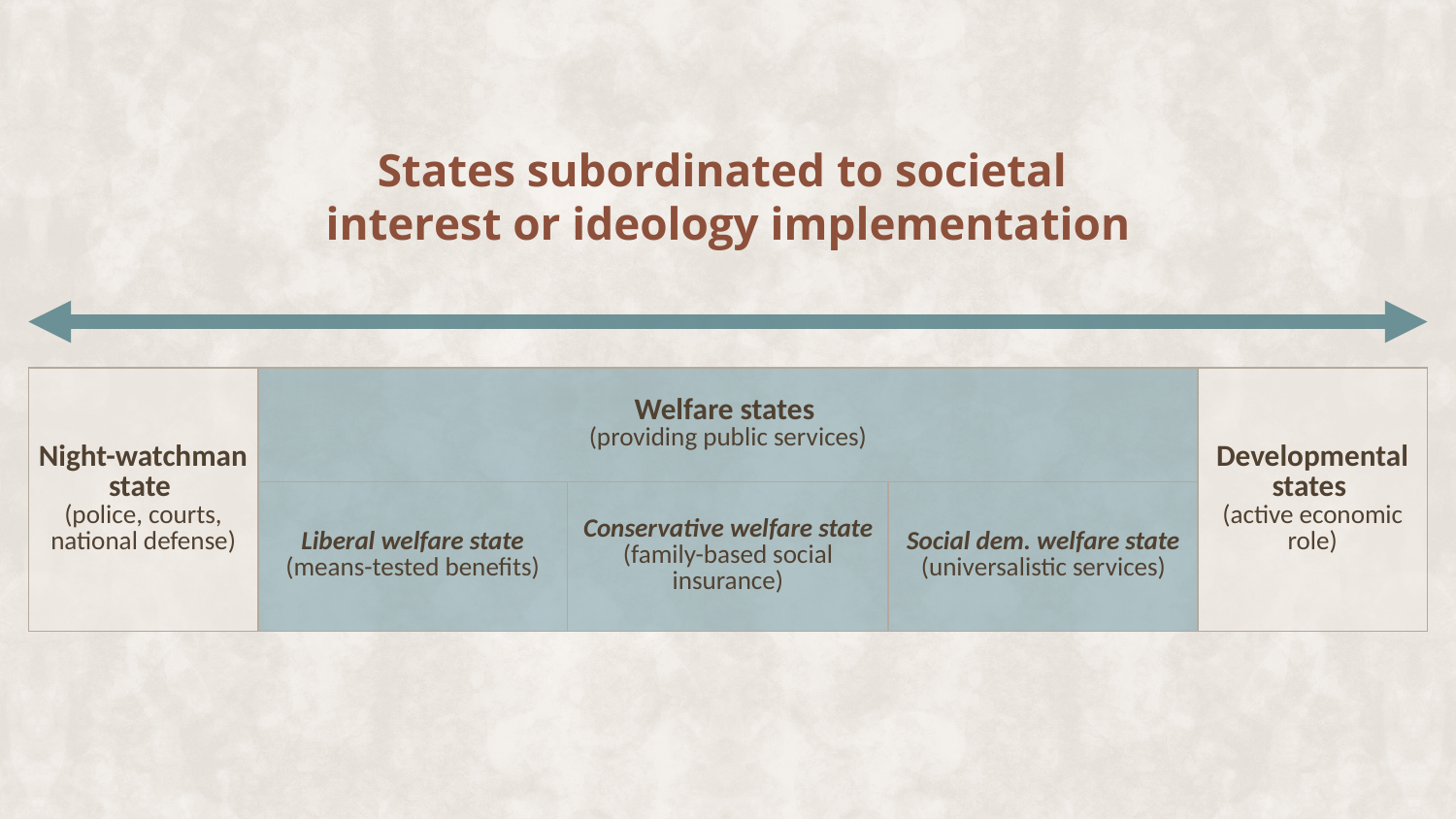

# States subordinated to societal interest or ideology implementation
| Night-watchman state (police, courts, national defense) | Welfare states (providing public services) |  |  | Developmental states (active economic role) |
| --- | --- | --- | --- | --- |
|  | Liberal welfare state (means-tested benefits) | Conservative welfare state (family-based social insurance) | Social dem. welfare state (universalistic services) |  |